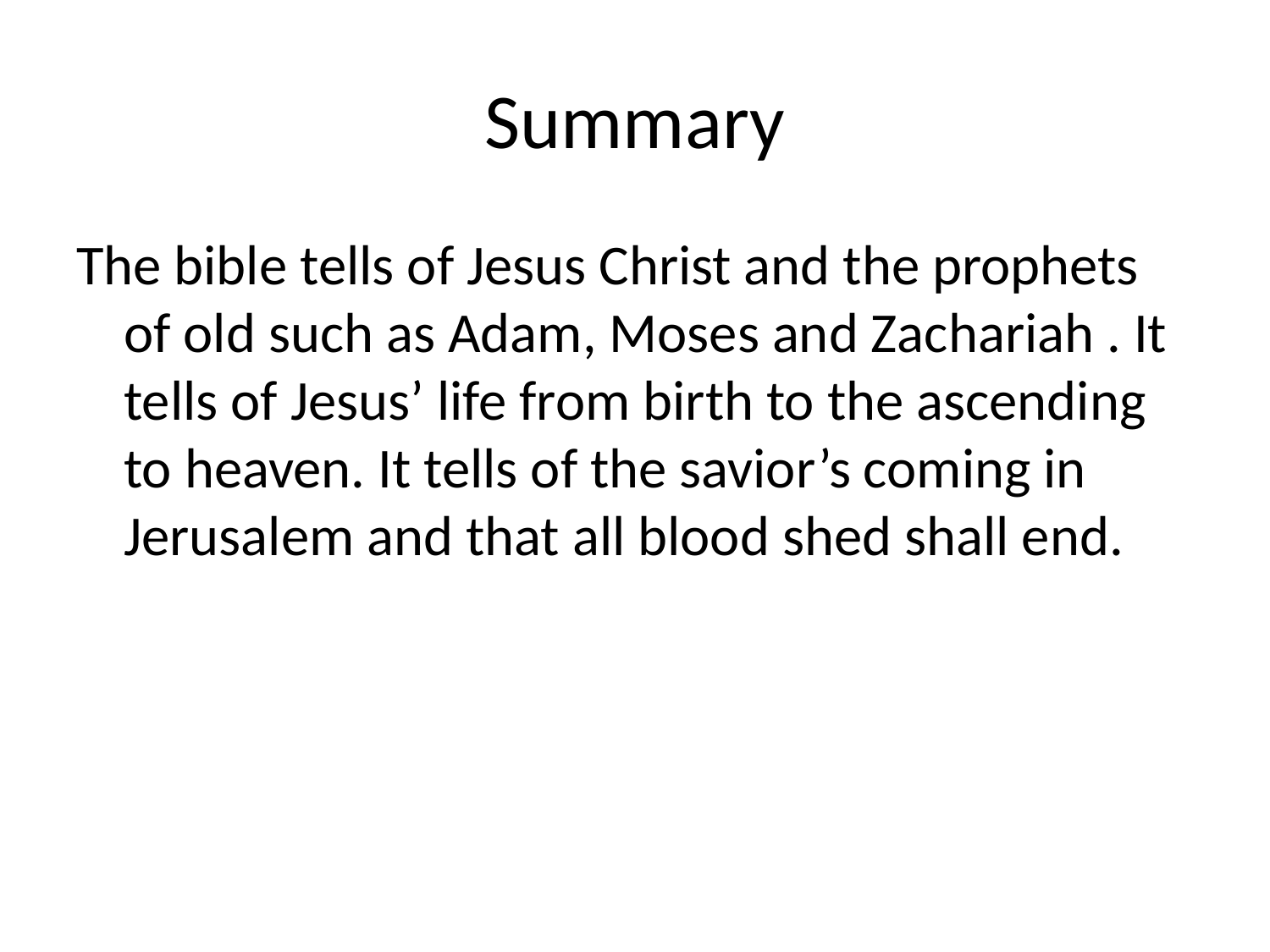

# Summary
The bible tells of Jesus Christ and the prophets of old such as Adam, Moses and Zachariah . It tells of Jesus’ life from birth to the ascending to heaven. It tells of the savior’s coming in Jerusalem and that all blood shed shall end.